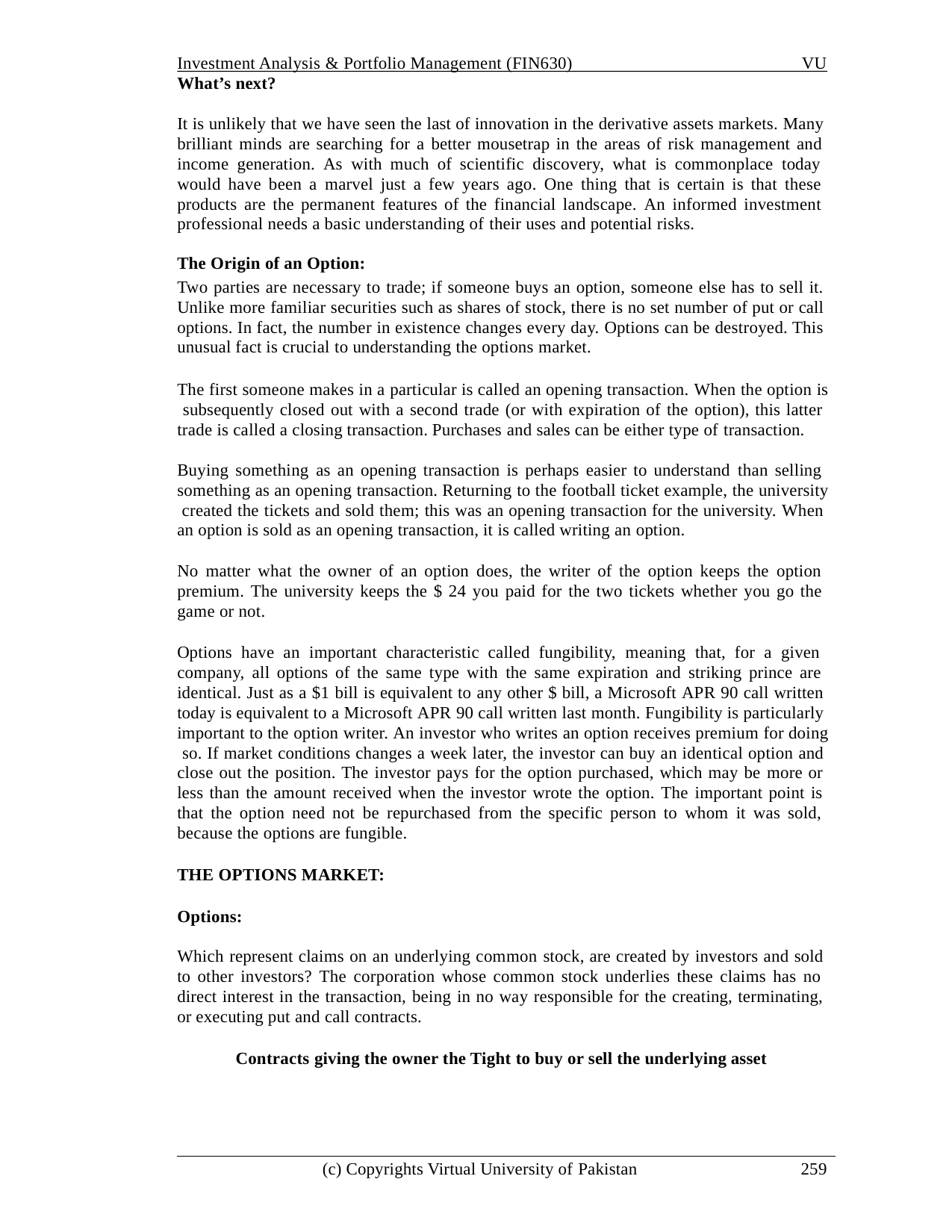

Investment Analysis & Portfolio Management (FIN630)
VU
What’s next?

It is unlikely that we have seen the last of innovation in the derivative assets markets. Many  brilliant minds are searching for a better mousetrap in the areas of risk management and  income generation. As with much of scientific discovery, what is commonplace today  would have been a marvel just a few years ago. One thing that is certain is that these  products are the permanent features of the financial landscape. An informed investment  professional needs a basic understanding of their uses and potential risks.

The Origin of an Option:
Two parties are necessary to trade; if someone buys an option, someone else has to sell it.  Unlike more familiar securities such as shares of stock, there is no set number of put or call  options. In fact, the number in existence changes every day. Options can be destroyed. This  unusual fact is crucial to understanding the options market.

The first someone makes in a particular is called an opening transaction. When the option is  subsequently closed out with a second trade (or with expiration of the option), this latter  trade is called a closing transaction. Purchases and sales can be either type of transaction.

Buying something as an opening transaction is perhaps easier to understand than selling  something as an opening transaction. Returning to the football ticket example, the university  created the tickets and sold them; this was an opening transaction for the university. When  an option is sold as an opening transaction, it is called writing an option.

No matter what the owner of an option does, the writer of the option keeps the option  premium. The university keeps the $ 24 you paid for the two tickets whether you go the  game or not.

Options have an important characteristic called fungibility, meaning that, for a given  company, all options of the same type with the same expiration and striking prince are  identical. Just as a $1 bill is equivalent to any other $ bill, a Microsoft APR 90 call written  today is equivalent to a Microsoft APR 90 call written last month. Fungibility is particularly  important to the option writer. An investor who writes an option receives premium for doing  so. If market conditions changes a week later, the investor can buy an identical option and  close out the position. The investor pays for the option purchased, which may be more or  less than the amount received when the investor wrote the option. The important point is  that the option need not be repurchased from the specific person to whom it was sold,  because the options are fungible.

THE OPTIONS MARKET:

Options:

Which represent claims on an underlying common stock, are created by investors and sold  to other investors? The corporation whose common stock underlies these claims has no  direct interest in the transaction, being in no way responsible for the creating, terminating,  or executing put and call contracts.

Contracts giving the owner the Tight to buy or sell the underlying asset

(c) Copyrights Virtual University of Pakistan
259